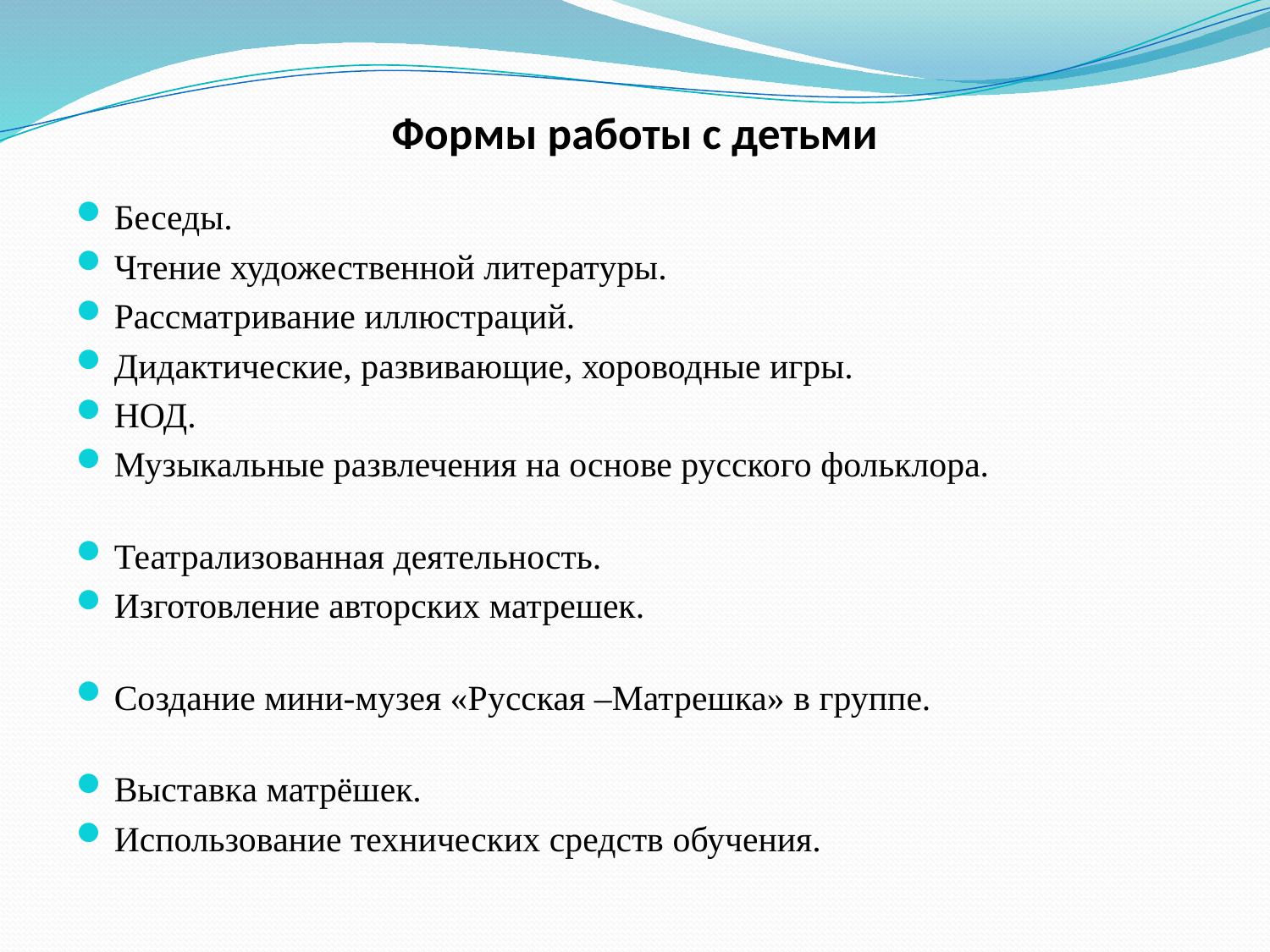

# Формы работы с детьми
Беседы.
Чтение художественной литературы.
Рассматривание иллюстраций.
Дидактические, развивающие, хороводные игры.
НОД.
Музыкальные развлечения на основе русского фольклора.
Театрализованная деятельность.
Изготовление авторских матрешек.
Создание мини-музея «Русская –Матрешка» в группе.
Выставка матрёшек.
Использование технических средств обучения.